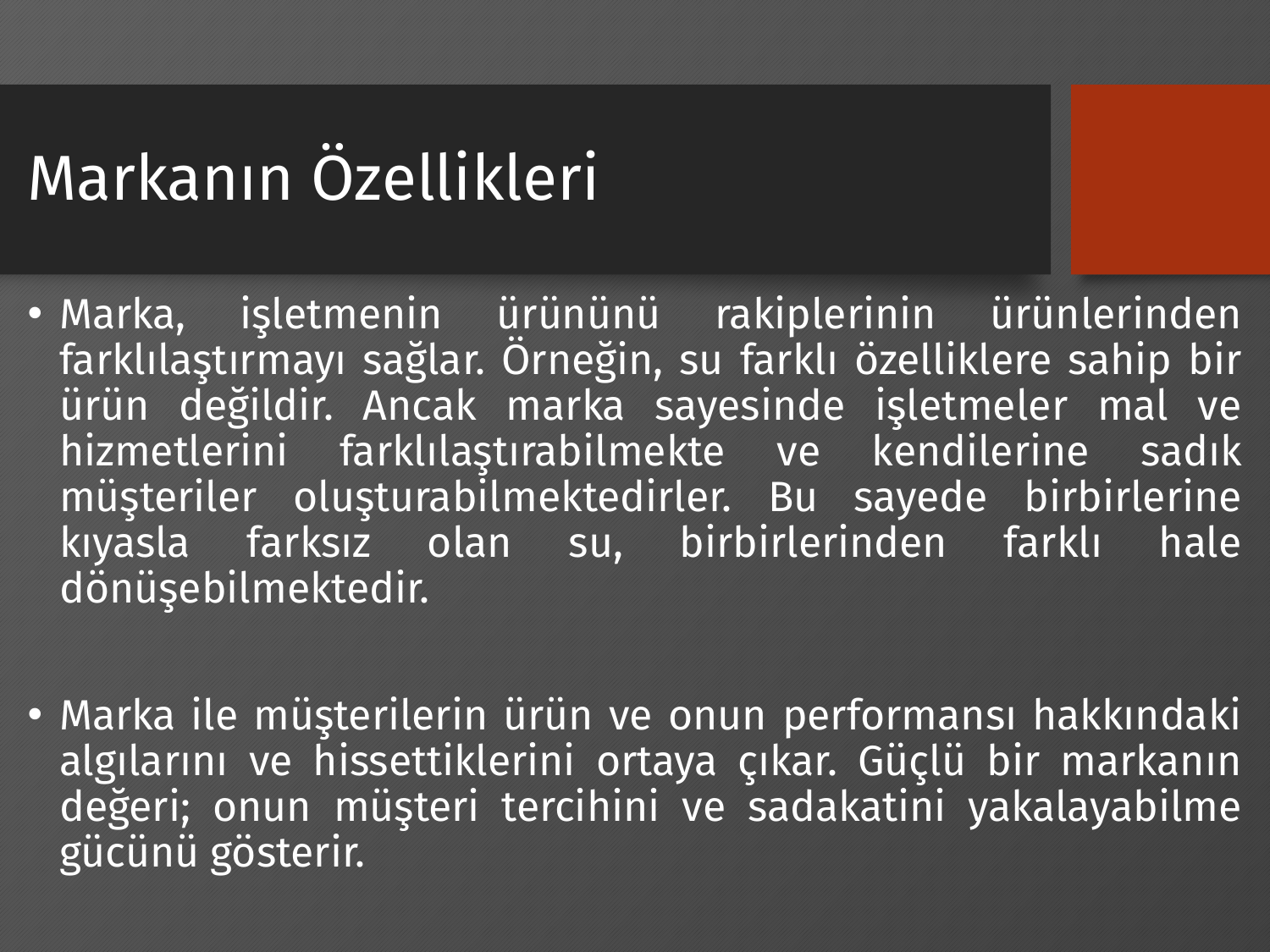

# Markanın Özellikleri
Marka, işletmenin ürününü rakiplerinin ürünlerinden farklılaştırmayı sağlar. Örneğin, su farklı özelliklere sahip bir ürün değildir. Ancak marka sayesinde işletmeler mal ve hizmetlerini farklılaştırabilmekte ve kendilerine sadık müşteriler oluşturabilmektedirler. Bu sayede birbirlerine kıyasla farksız olan su, birbirlerinden farklı hale dönüşebilmektedir.

Marka ile müşterilerin ürün ve onun performansı hakkındaki algılarını ve hissettiklerini ortaya çıkar. Güçlü bir markanın değeri; onun müşteri tercihini ve sadakatini yakalayabilme gücünü gösterir.